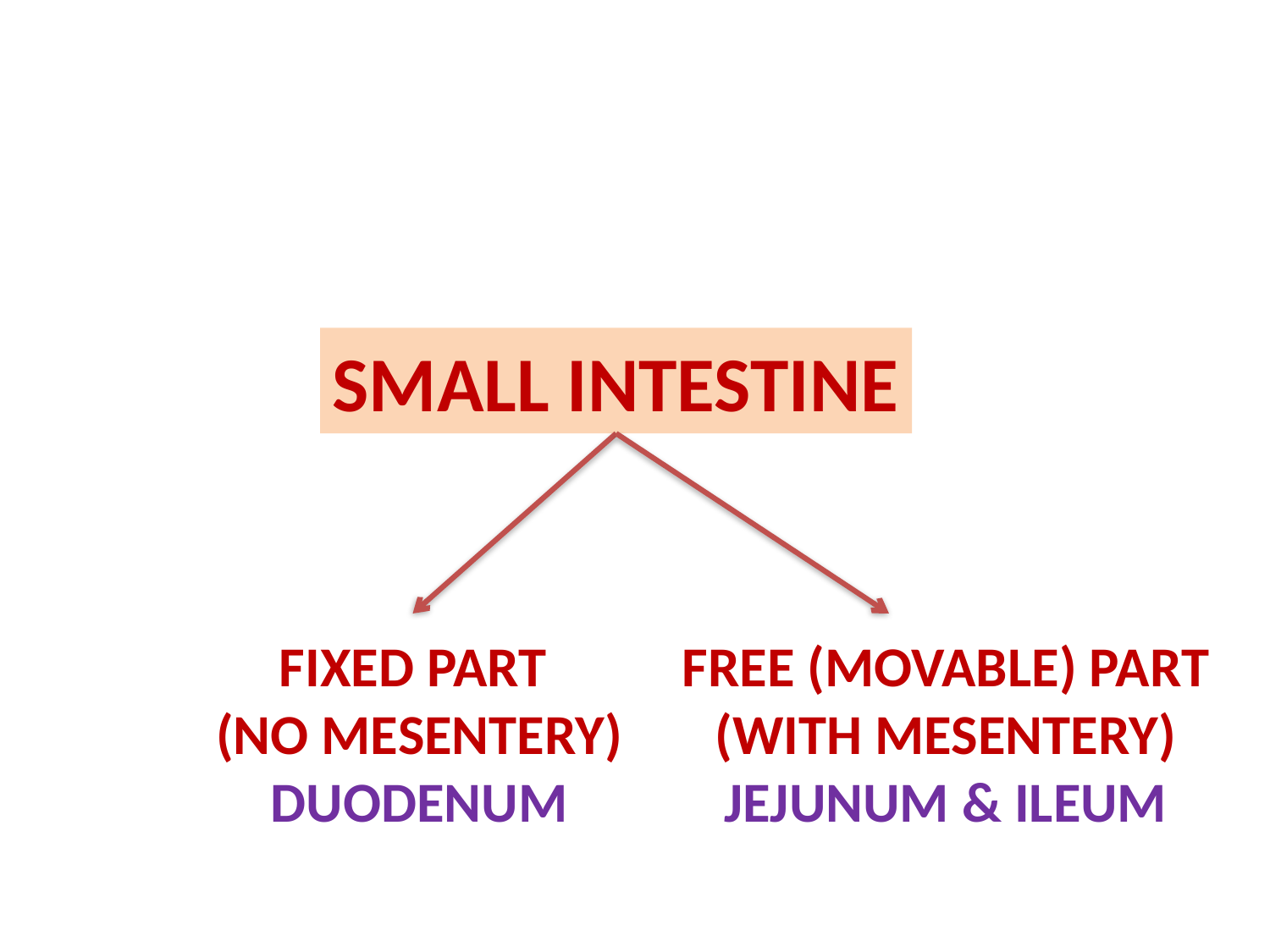

SMALL INTESTINE
FIXED PART
(NO MESENTERY)
DUODENUM
FREE (MOVABLE) PART
(WITH MESENTERY)
JEJUNUM & ILEUM